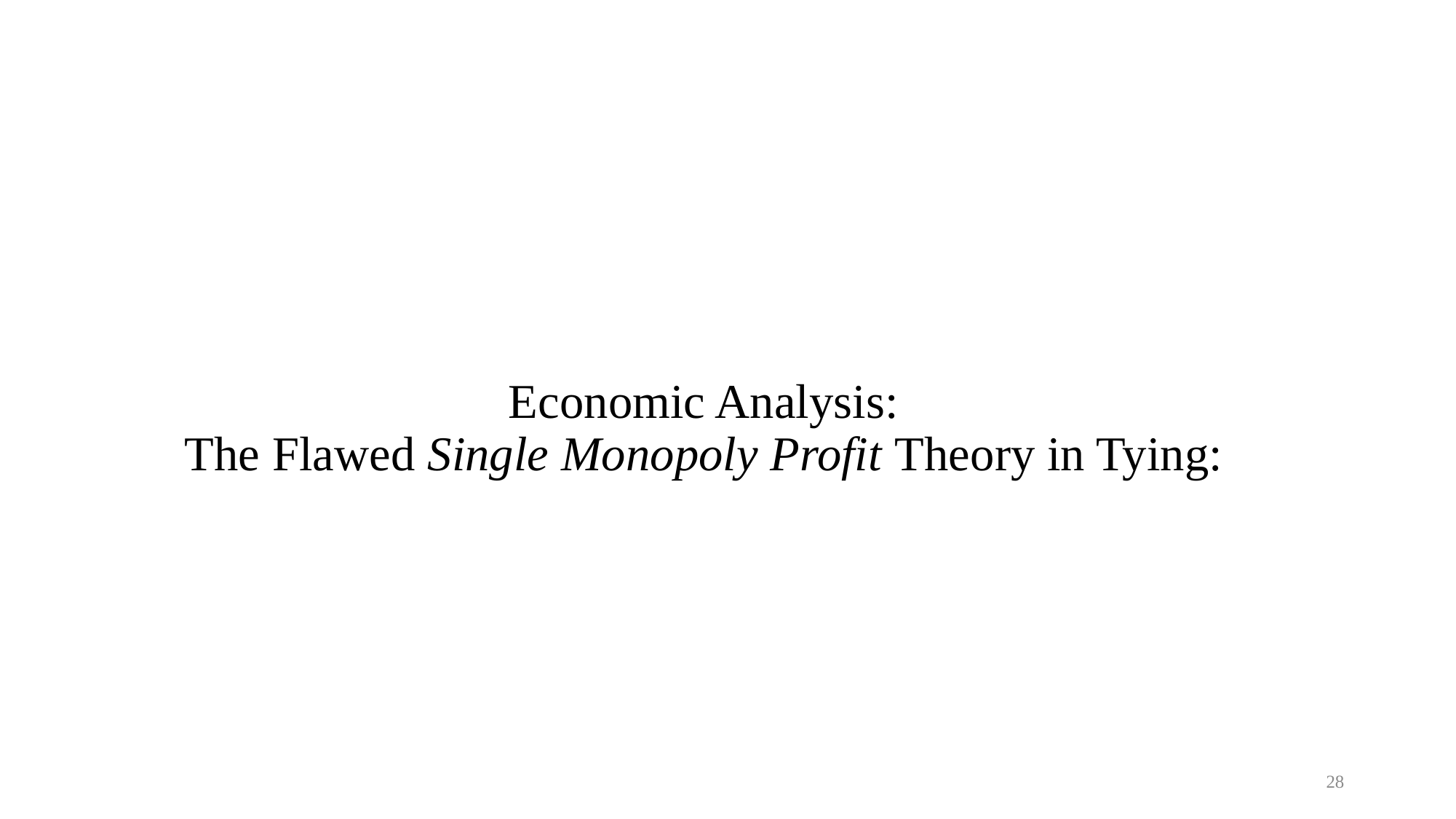

# Economic Analysis: The Flawed Single Monopoly Profit Theory in Tying:

28